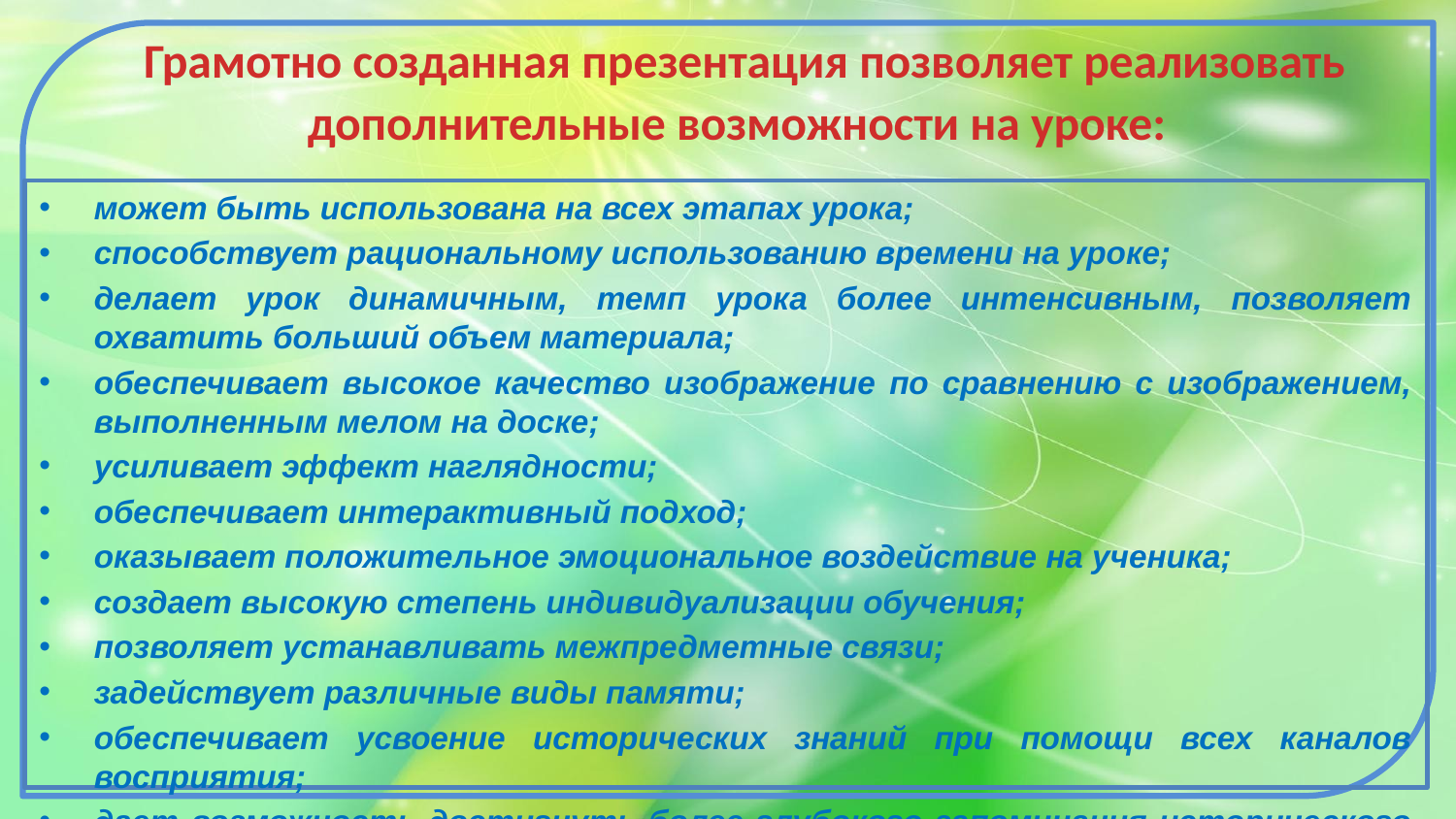

# Грамотно созданная презентация позволяет реализовать дополнительные возможности на уроке:

может быть использована на всех этапах урока;
способствует рациональному использованию времени на уроке;
делает урок динамичным, темп урока более интенсивным, позволяет охватить больший объем материала;
обеспечивает высокое качество изображение по сравнению с изображением, выполненным мелом на доске;
усиливает эффект наглядности;
обеспечивает интерактивный подход;
оказывает положительное эмоциональное воздействие на ученика;
создает высокую степень индивидуализации обучения;
позволяет устанавливать межпредметные связи;
задействует различные виды памяти;
обеспечивает усвоение исторических знаний при помощи всех каналов восприятия;
дает возможность достигнуть более глубокого запоминания исторического материала через образное восприятие, обеспечивает погружение в изучаемую эпоху.